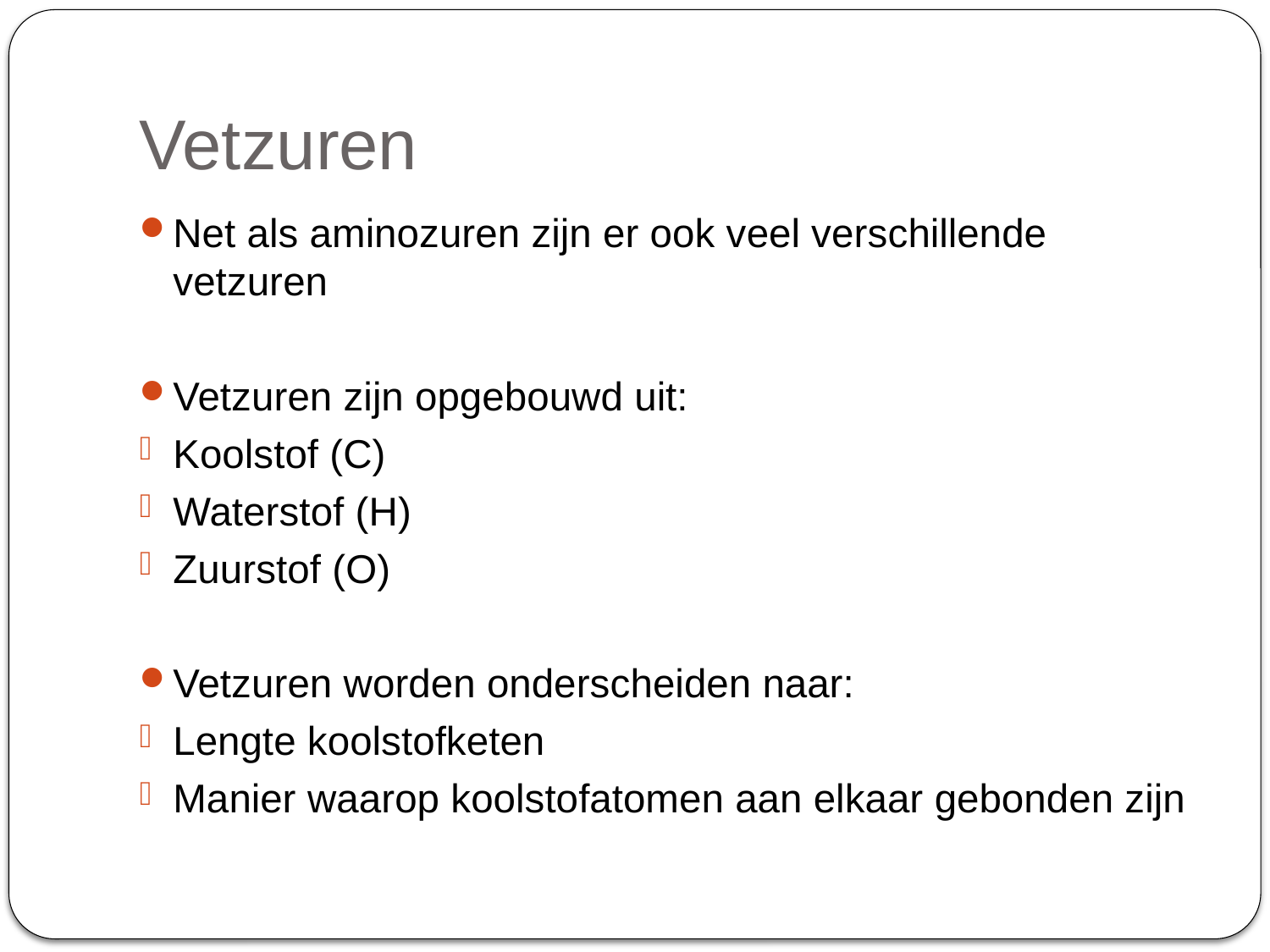

# Vetzuren
Net als aminozuren zijn er ook veel verschillende vetzuren

Vetzuren zijn opgebouwd uit:
Koolstof (C)
Waterstof (H)
Zuurstof (O)

Vetzuren worden onderscheiden naar:
Lengte koolstofketen
Manier waarop koolstofatomen aan elkaar gebonden zijn